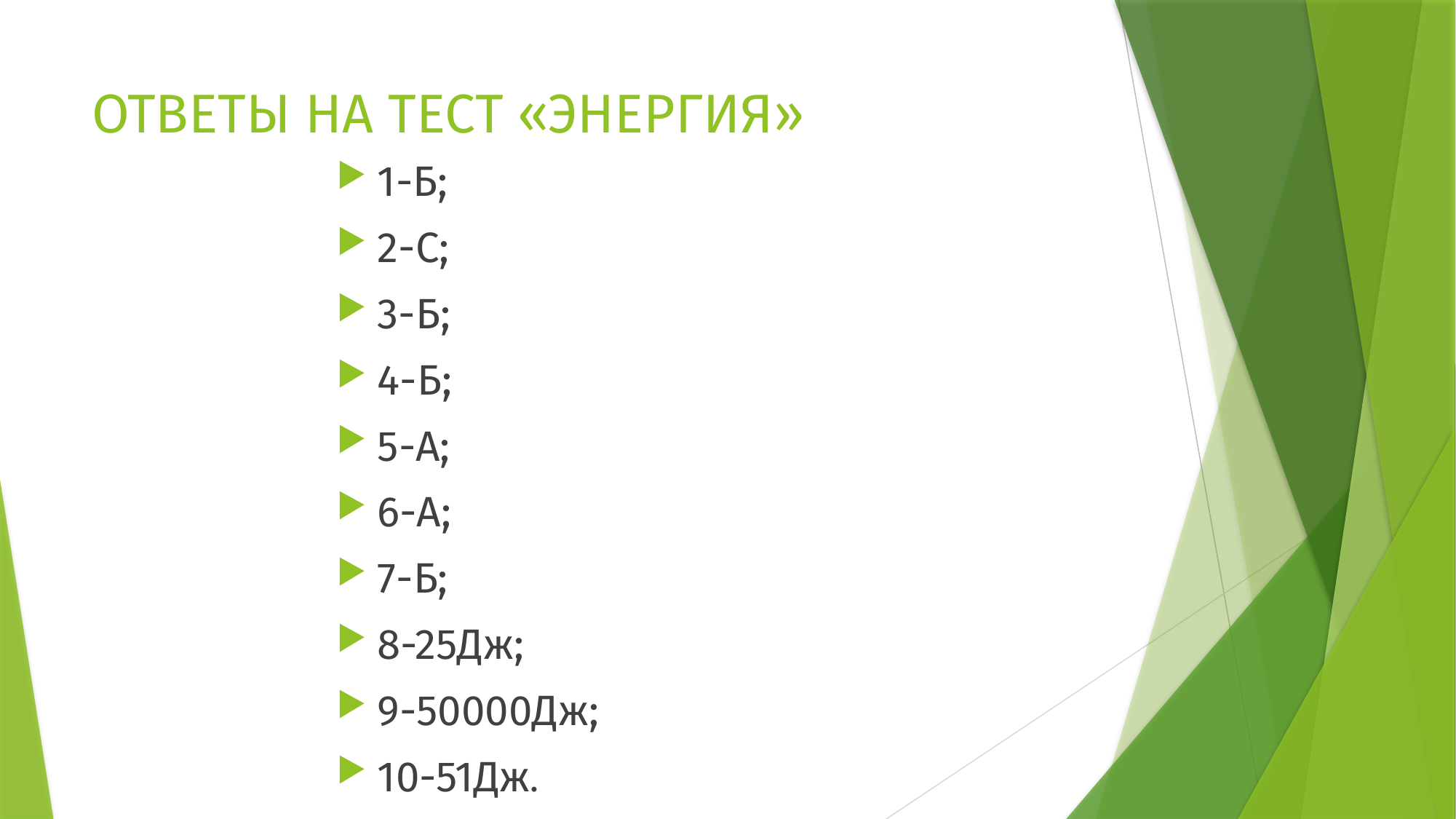

# ОТВЕТЫ НА ТЕСТ «ЭНЕРГИЯ»
1-Б;
2-С;
3-Б;
4-Б;
5-А;
6-А;
7-Б;
8-25Дж;
9-50000Дж;
10-51Дж.